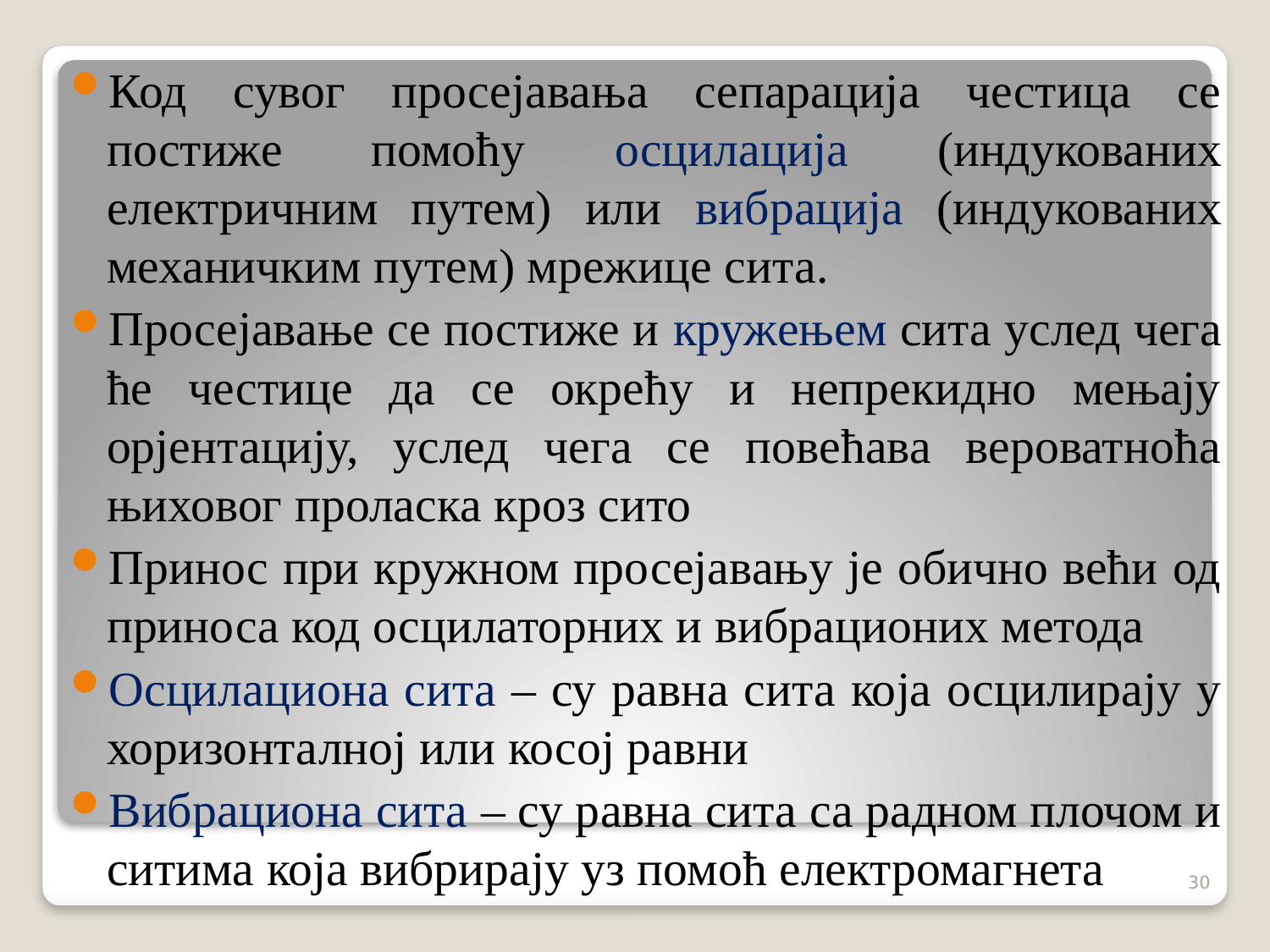

Код сувог просејавања сепарација честица се постиже помоћу осцилација (индукованих електричним путем) или вибрација (индукованих механичким путем) мрежице сита.
Просејавање се постиже и кружењем сита услед чега ће честице да се окрећу и непрекидно мењају орјентацију, услед чега се повећава вероватноћа њиховог проласка кроз сито
Принос при кружном просејавању је обично већи од приноса код осцилаторних и вибрационих метода
Осцилациона сита – су равна сита која осцилирају у хоризонталној или косој равни
Вибрациона сита – су равна сита са радном плочом и ситима која вибрирају уз помоћ електромагнета
30